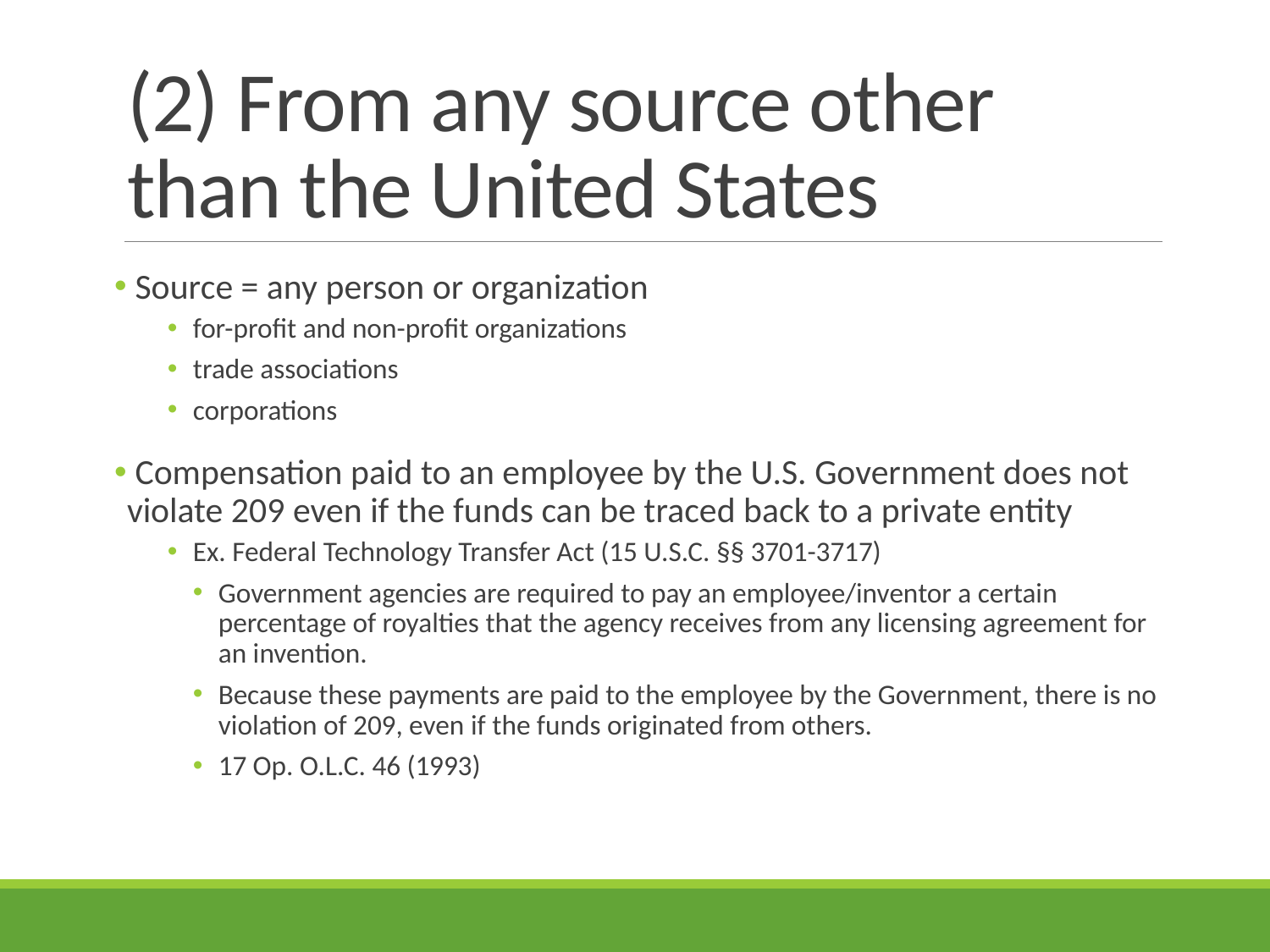

# (2) From any source other than the United States
 Source = any person or organization
for-profit and non-profit organizations
trade associations
corporations
 Compensation paid to an employee by the U.S. Government does not violate 209 even if the funds can be traced back to a private entity
Ex. Federal Technology Transfer Act (15 U.S.C. §§ 3701-3717)
Government agencies are required to pay an employee/inventor a certain percentage of royalties that the agency receives from any licensing agreement for an invention.
Because these payments are paid to the employee by the Government, there is no violation of 209, even if the funds originated from others.
17 Op. O.L.C. 46 (1993)